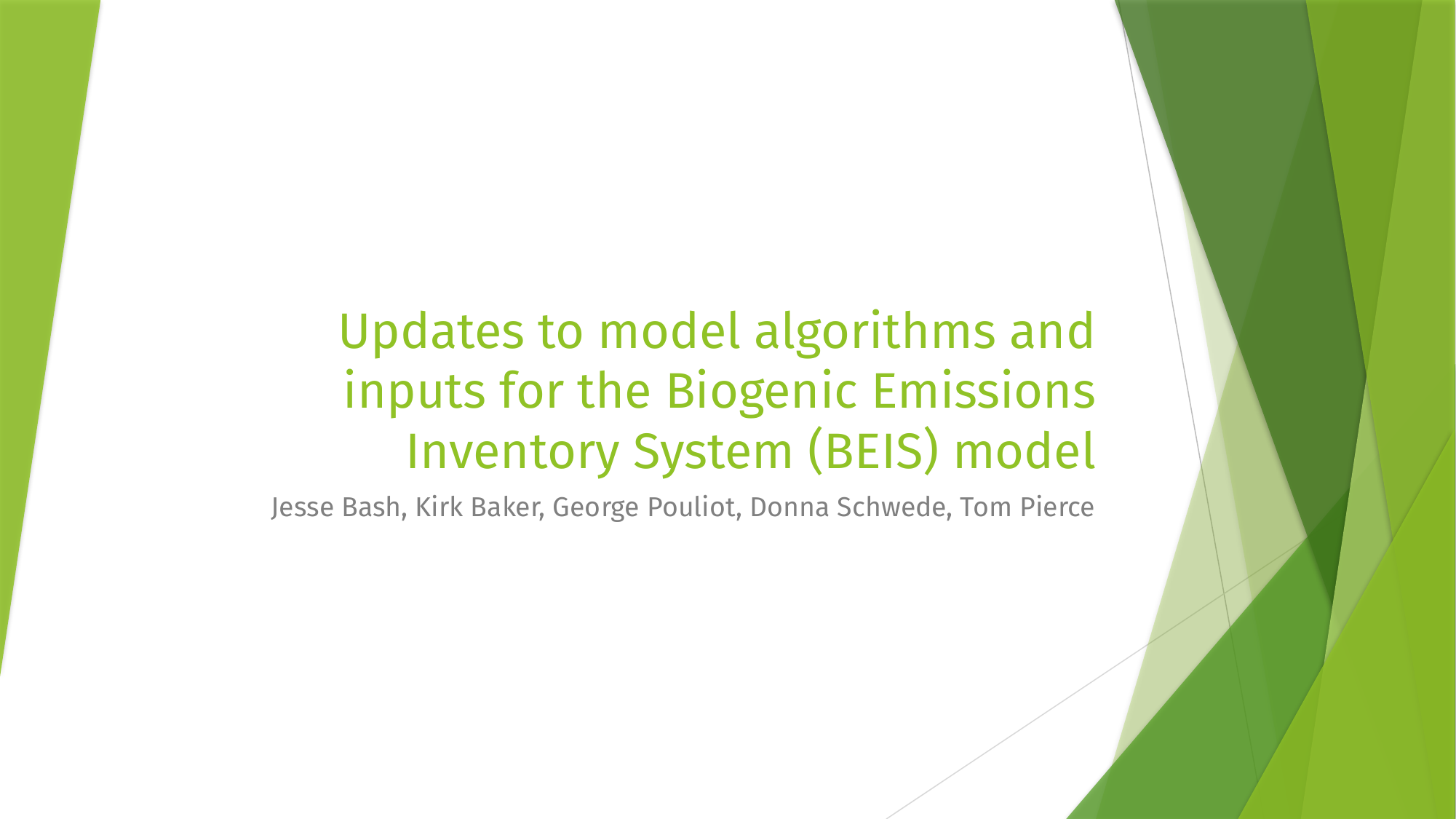

# Updates to model algorithms and inputs for the Biogenic Emissions Inventory System (BEIS) model
Jesse Bash, Kirk Baker, George Pouliot, Donna Schwede, Tom Pierce